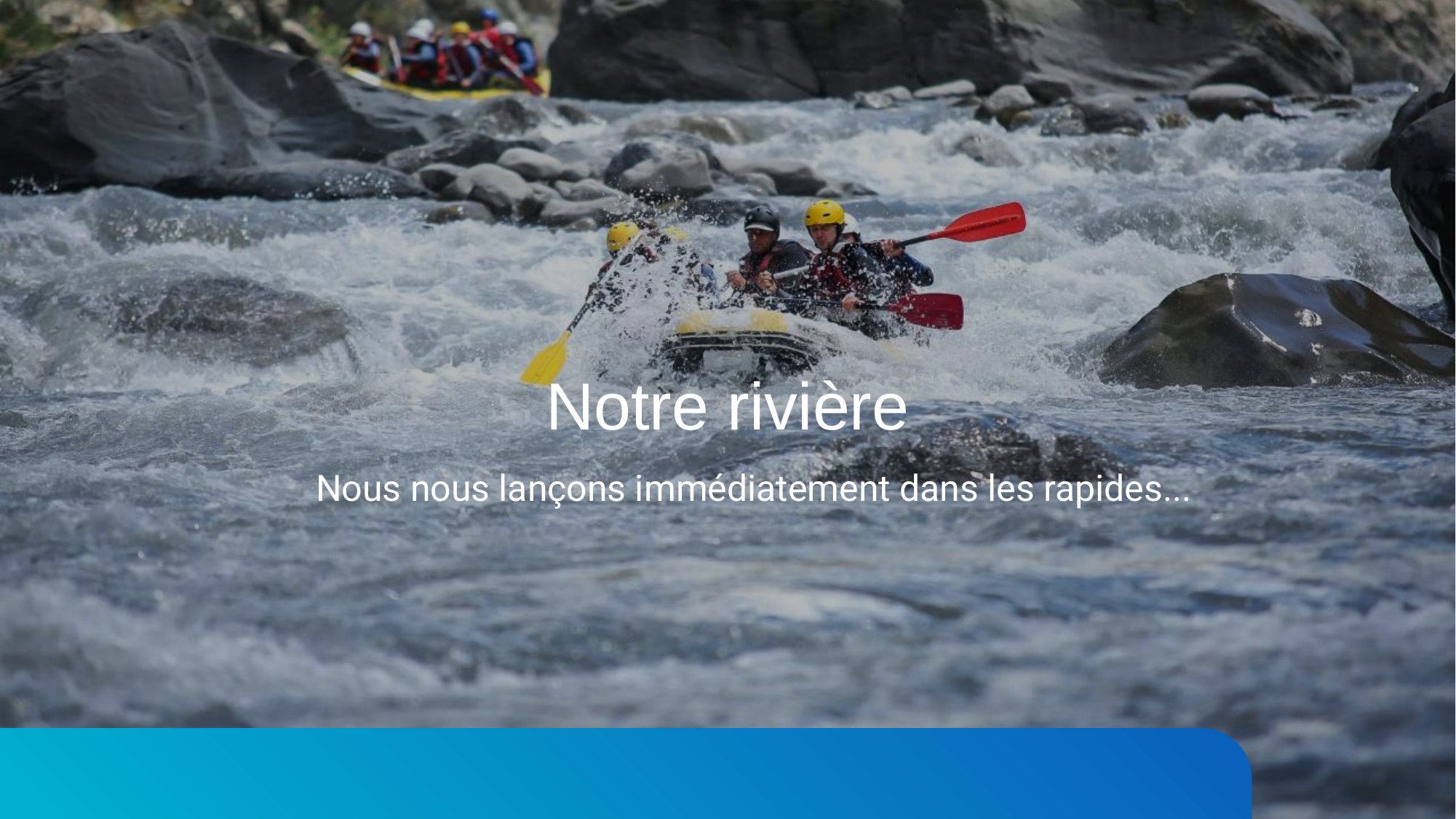

# Notre rivière
Nous nous lançons immédiatement dans les rapides...